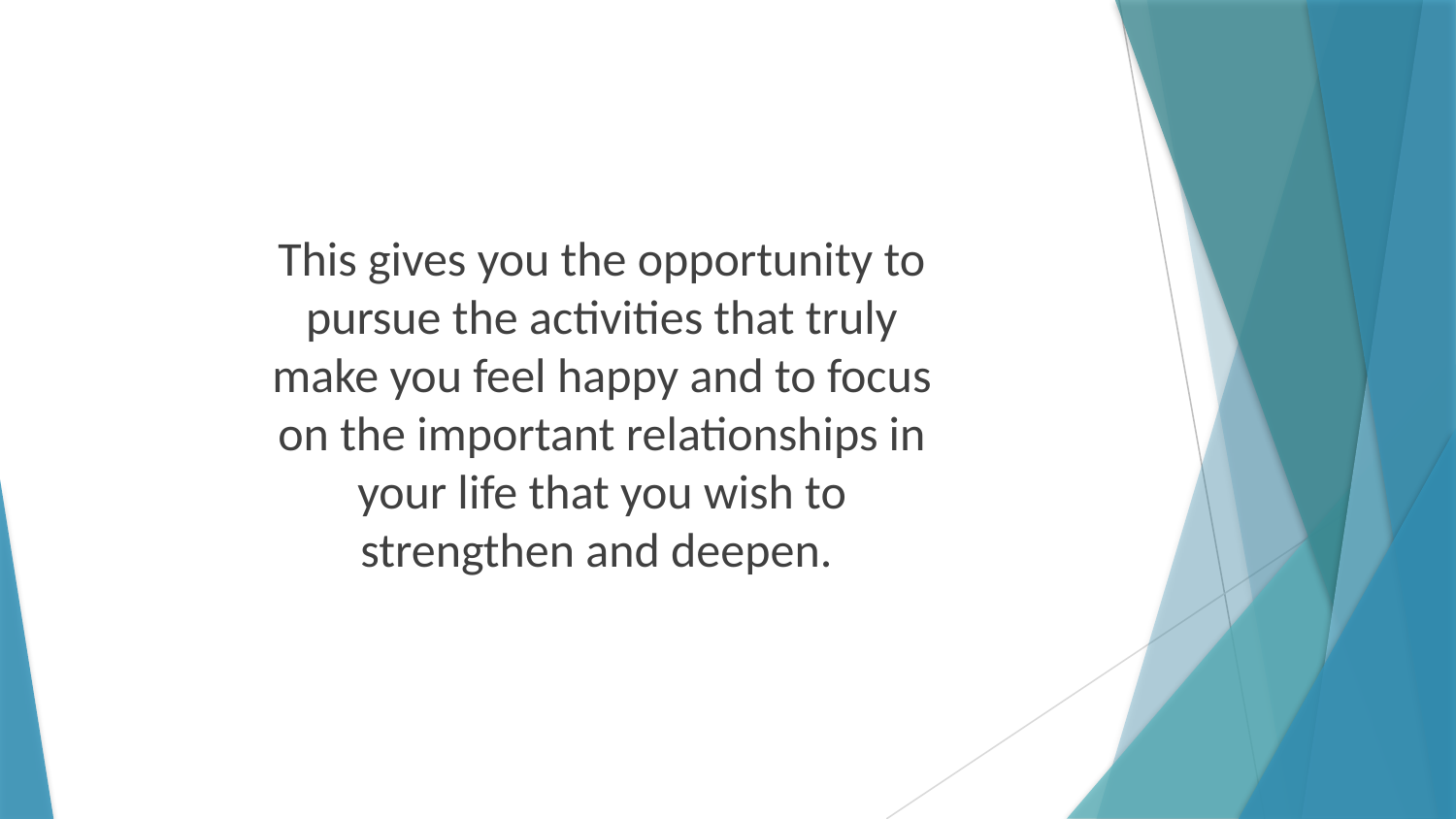

This gives you the opportunity to pursue the activities that truly make you feel happy and to focus on the important relationships in your life that you wish to strengthen and deepen.